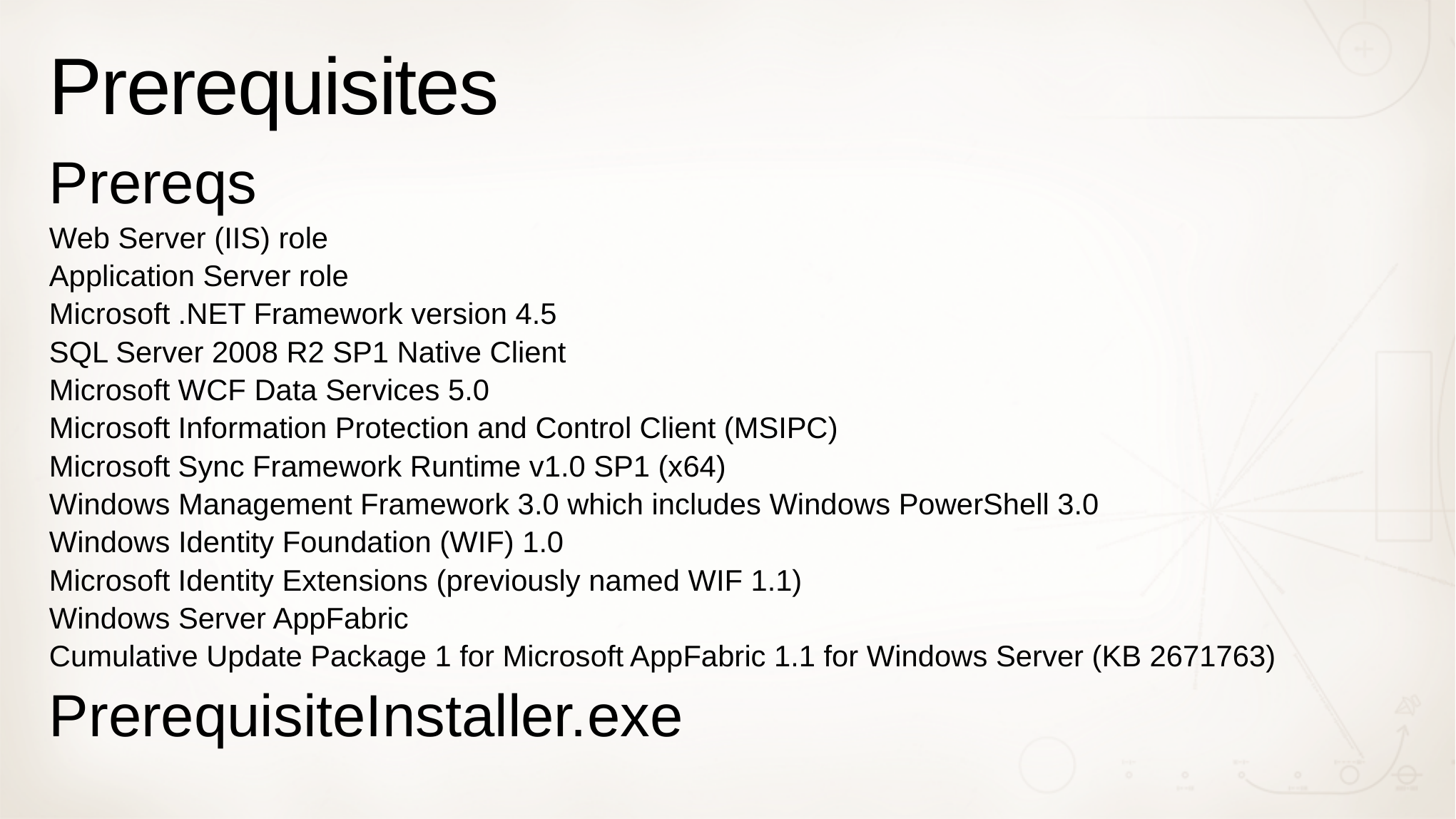

# Prerequisites
Prereqs
Web Server (IIS) role
Application Server role
Microsoft .NET Framework version 4.5
SQL Server 2008 R2 SP1 Native Client
Microsoft WCF Data Services 5.0
Microsoft Information Protection and Control Client (MSIPC)
Microsoft Sync Framework Runtime v1.0 SP1 (x64)
Windows Management Framework 3.0 which includes Windows PowerShell 3.0
Windows Identity Foundation (WIF) 1.0
Microsoft Identity Extensions (previously named WIF 1.1)
Windows Server AppFabric
Cumulative Update Package 1 for Microsoft AppFabric 1.1 for Windows Server (KB 2671763)
PrerequisiteInstaller.exe